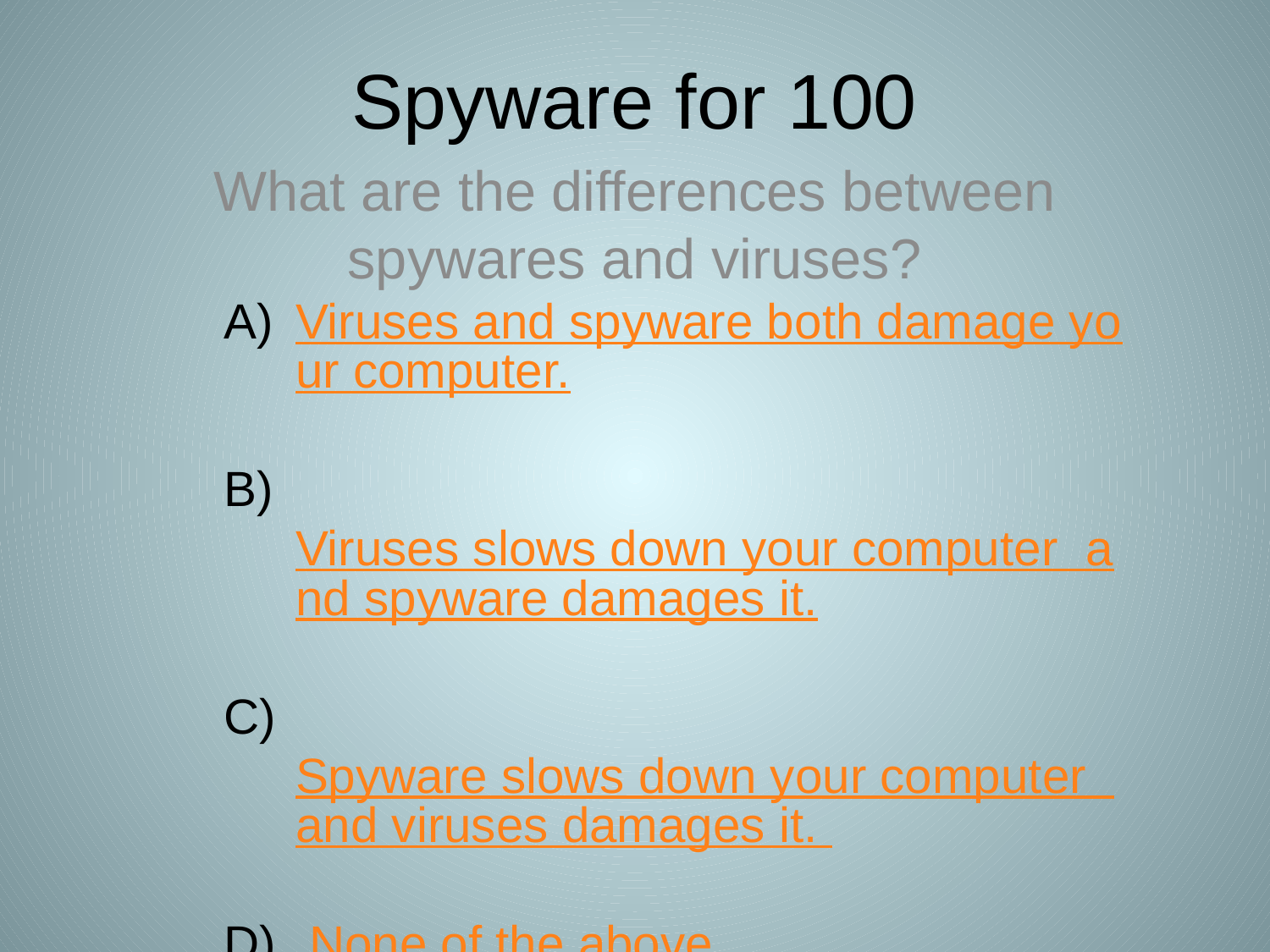

# Spyware for 100
What are the differences between spywares and viruses?
Viruses and spyware both damage your computer.

 Viruses slows down your computer  and spyware damages it.

 Spyware slows down your computer  and viruses damages it.

 None of the above.